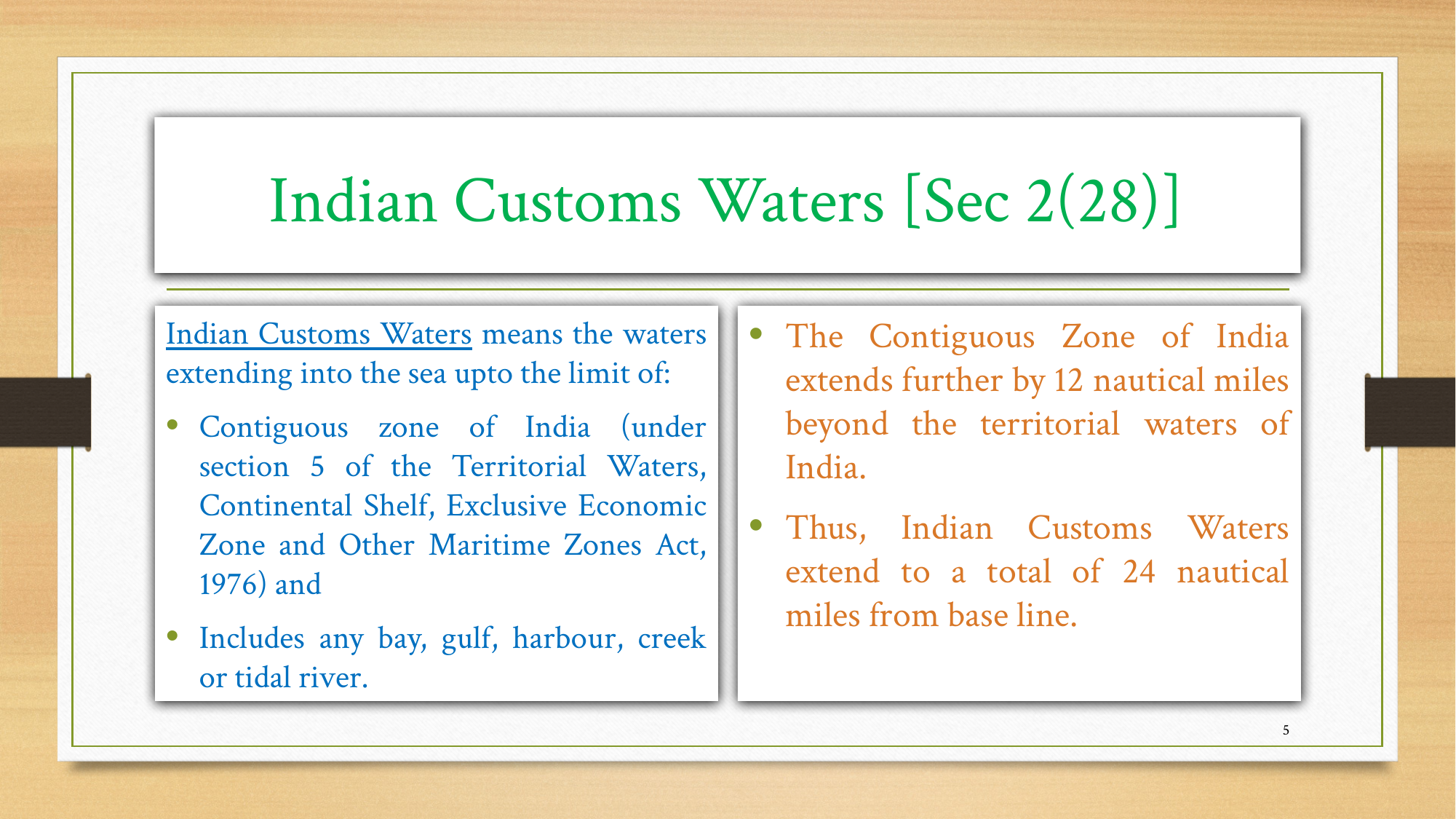

# Indian Customs Waters [Sec 2(28)]
Indian Customs Waters means the waters extending into the sea upto the limit of:
Contiguous zone of India (under section 5 of the Territorial Waters, Continental Shelf, Exclusive Economic Zone and Other Maritime Zones Act, 1976) and
Includes any bay, gulf, harbour, creek or tidal river.
The Contiguous Zone of India extends further by 12 nautical miles beyond the territorial waters of India.
Thus, Indian Customs Waters extend to a total of 24 nautical miles from base line.
5